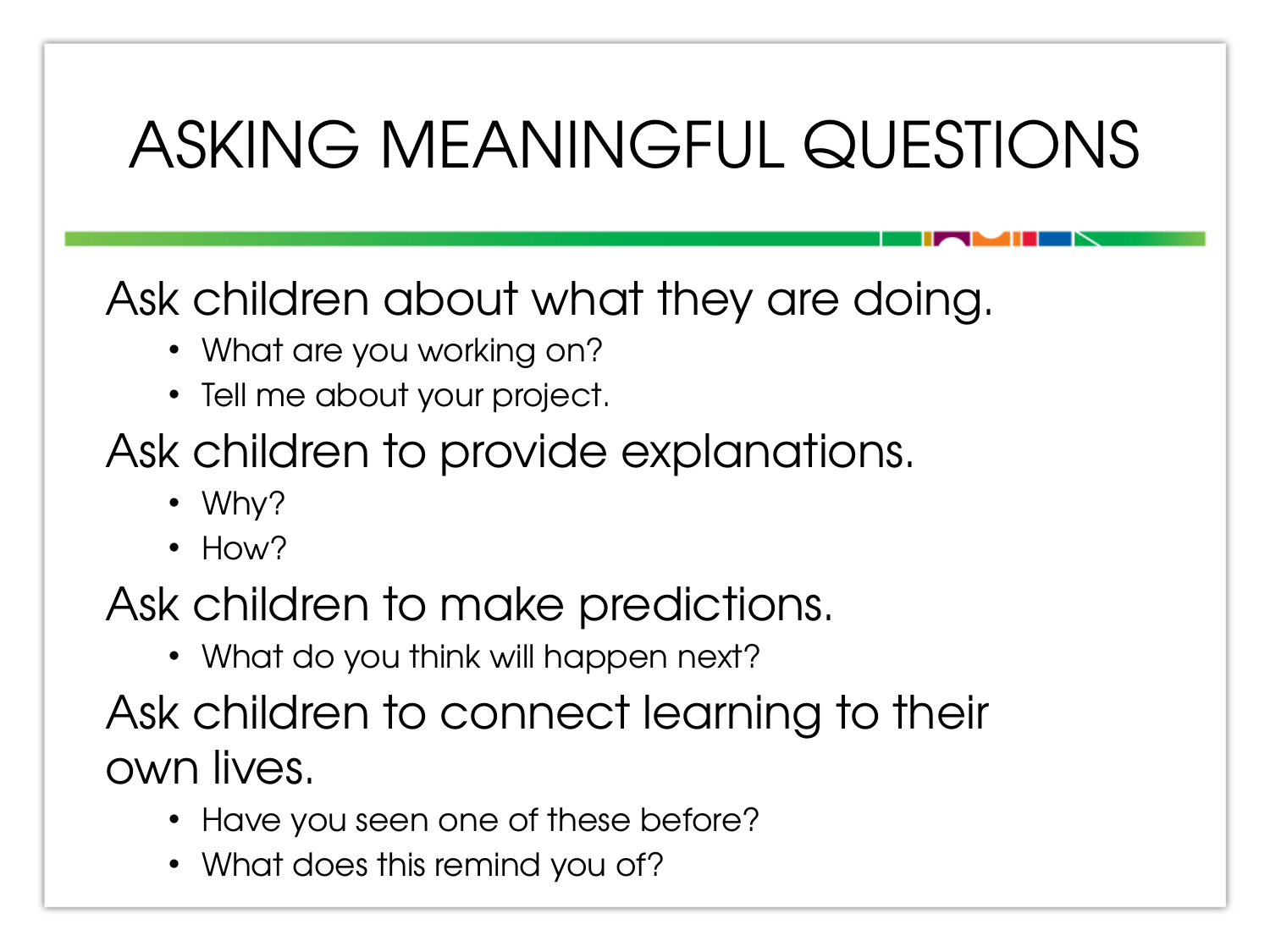

# Asking Meaningful Questions
Ask children about what they are doing.
What are you working on?
Tell me about your project.
Ask children to provide explanations.
Why?
How?
Ask children to make predictions.
What do you think will happen next?
Ask children to connect learning to their
own lives.
Have you seen one of these before?
What does this remind you of?